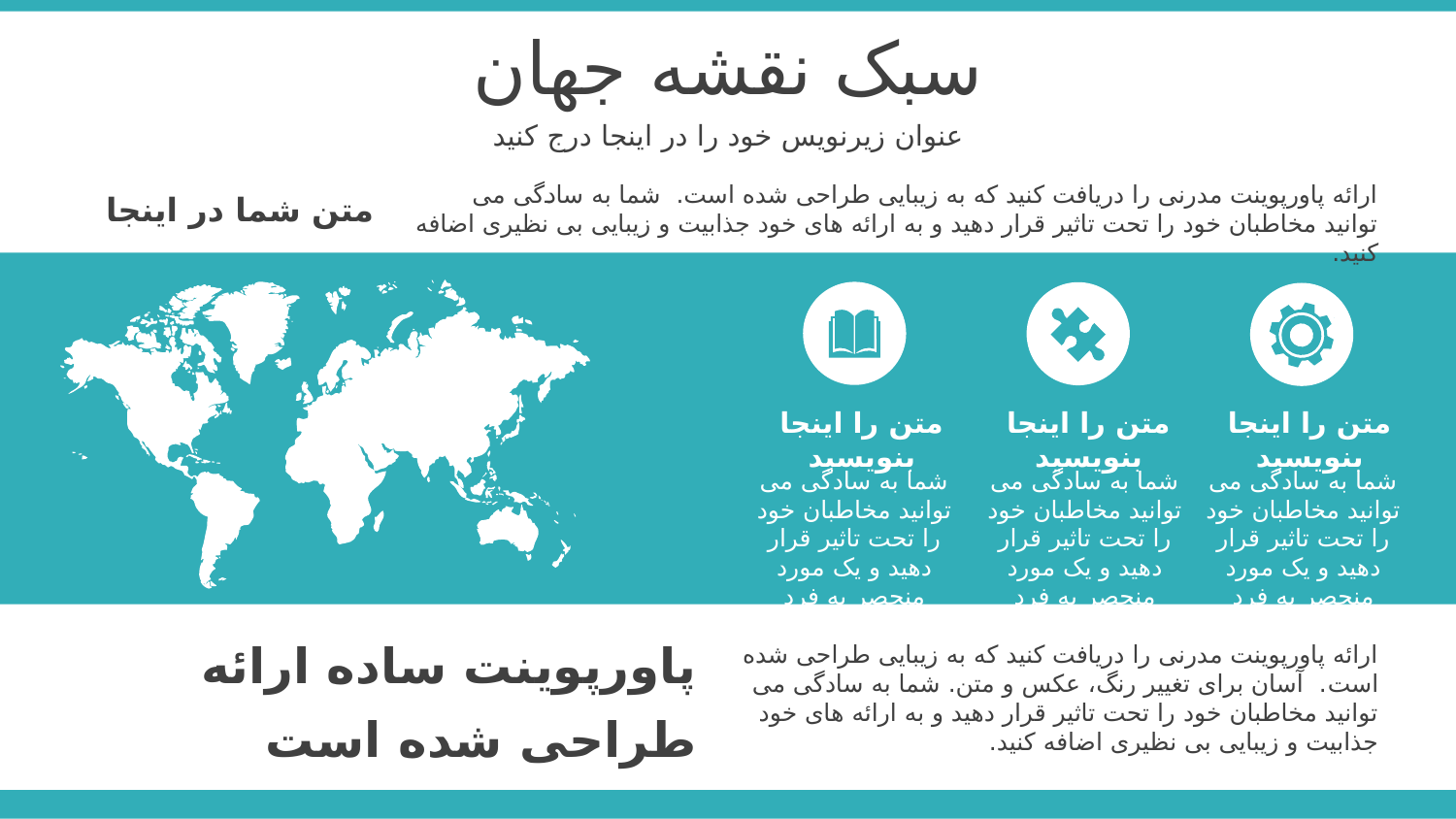

سبک نقشه جهان
عنوان زیرنویس خود را در اینجا درج کنید
ارائه پاورپوینت مدرنی را دریافت کنید که به زیبایی طراحی شده است.  شما به سادگی می توانید مخاطبان خود را تحت تاثیر قرار دهید و به ارائه های خود جذابیت و زیبایی بی نظیری اضافه کنید.
متن شما در اینجا

متن را اینجا بنویسید
شما به سادگی می توانید مخاطبان خود را تحت تاثیر قرار دهید و یک مورد منحصر به فرد اضافه کنید.
متن را اینجا بنویسید
شما به سادگی می توانید مخاطبان خود را تحت تاثیر قرار دهید و یک مورد منحصر به فرد اضافه کنید.
متن را اینجا بنویسید
شما به سادگی می توانید مخاطبان خود را تحت تاثیر قرار دهید و یک مورد منحصر به فرد اضافه کنید.
پاورپوینت ساده ارائه
طراحی شده است
ارائه پاورپوینت مدرنی را دریافت کنید که به زیبایی طراحی شده است.  آسان برای تغییر رنگ، عکس و متن. شما به سادگی می توانید مخاطبان خود را تحت تاثیر قرار دهید و به ارائه های خود جذابیت و زیبایی بی نظیری اضافه کنید.